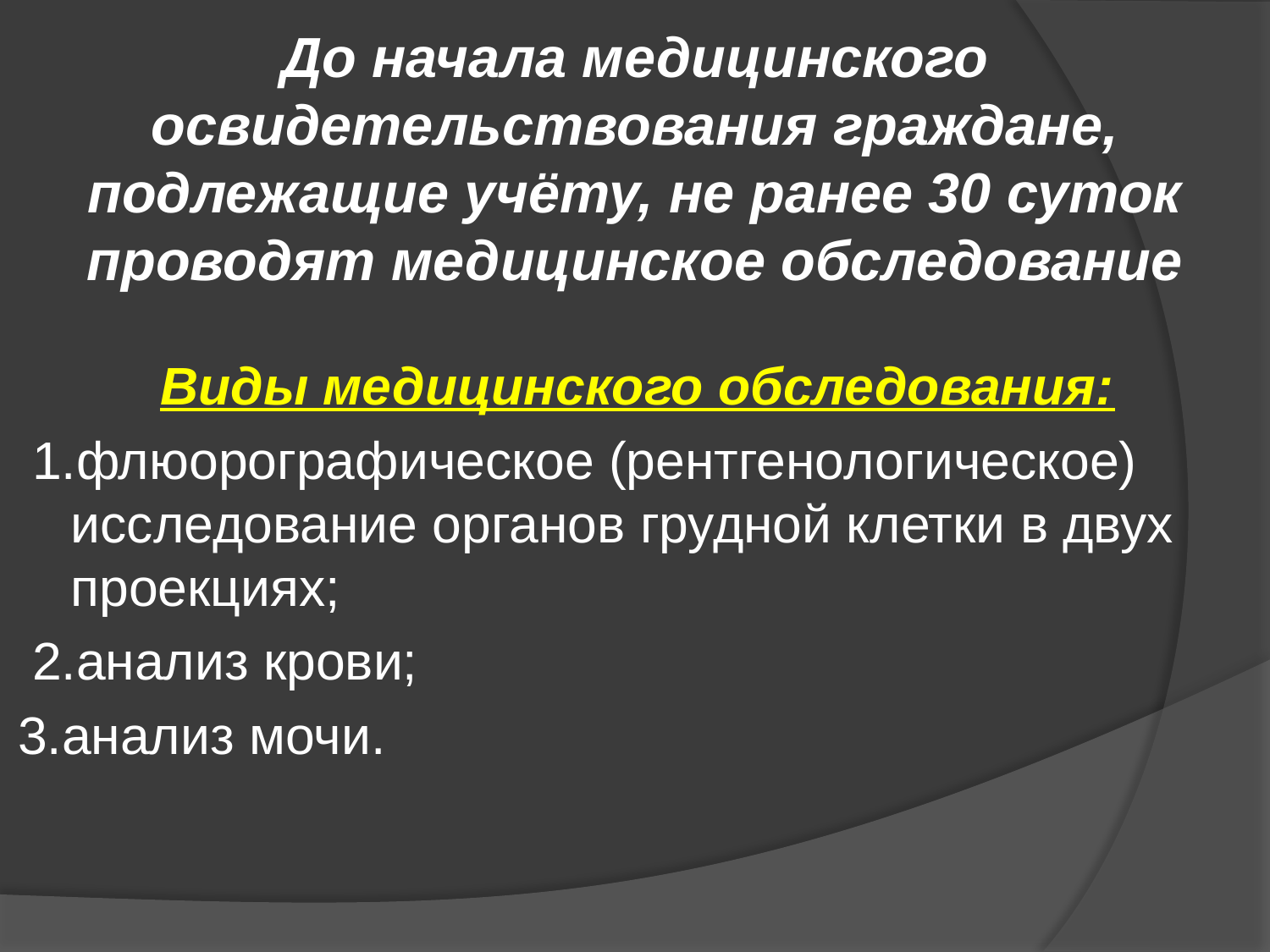

# До начала медицинского освидетельствования граждане, подлежащие учёту, не ранее 30 суток проводят медицинское обследование
Виды медицинского обследования:
 1.флюорографическое (рентгенологическое) исследование органов грудной клетки в двух проекциях;
 2.анализ крови;
3.анализ мочи.